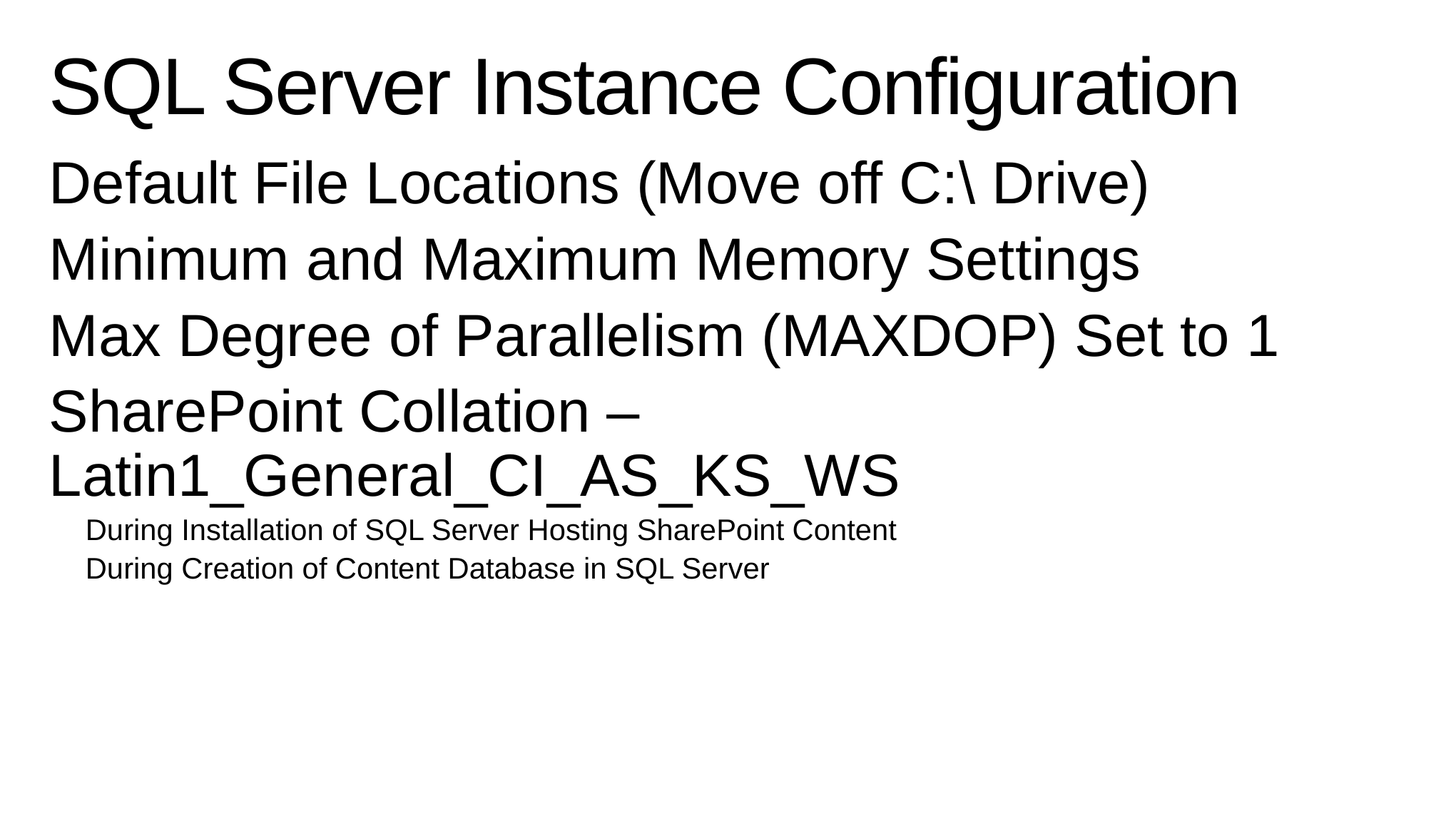

# SQL Server Instance Configuration
Default File Locations (Move off C:\ Drive)
Minimum and Maximum Memory Settings
Max Degree of Parallelism (MAXDOP) Set to 1
SharePoint Collation – Latin1_General_CI_AS_KS_WS
    During Installation of SQL Server Hosting SharePoint Content
    During Creation of Content Database in SQL Server